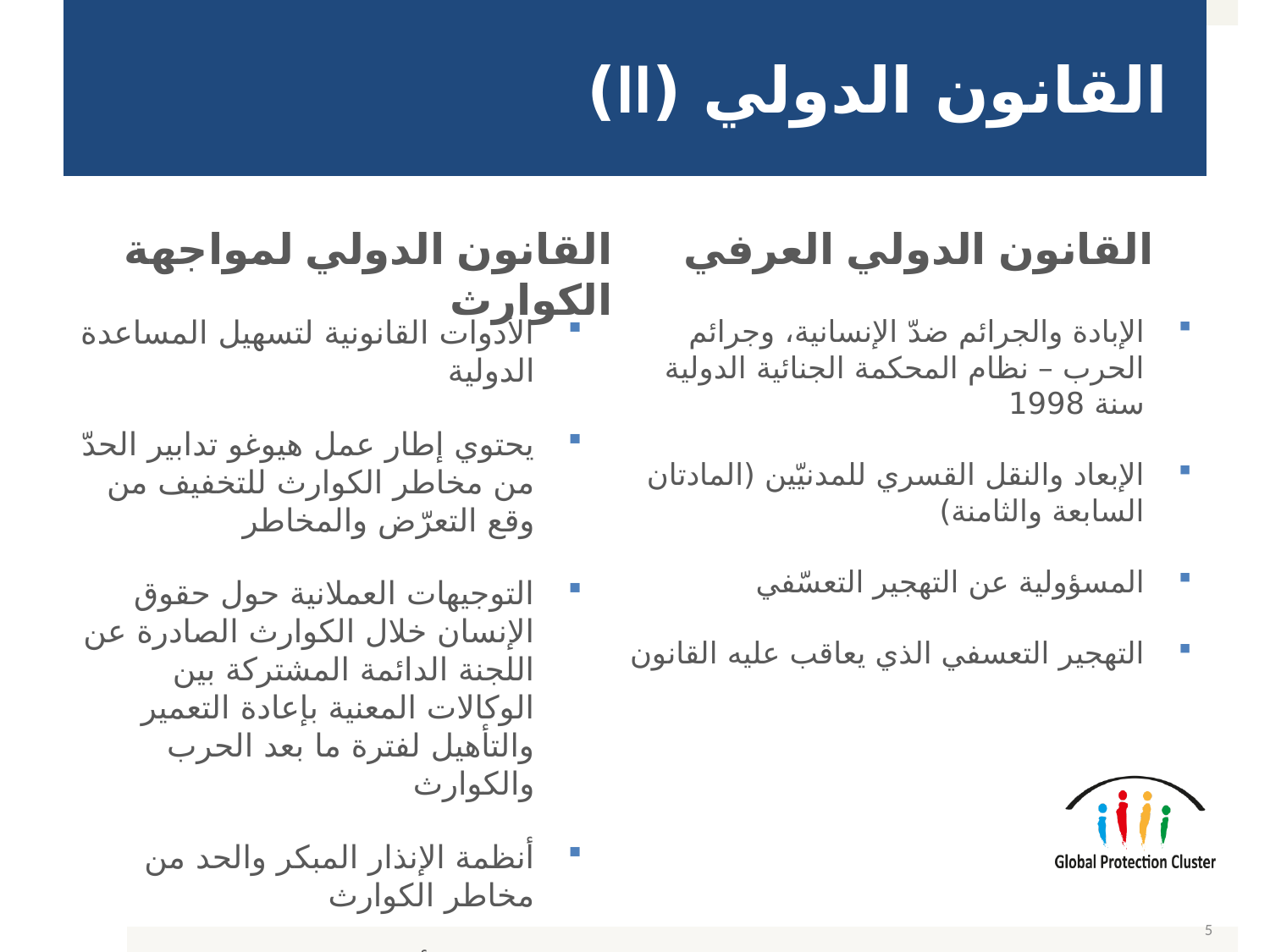

# القانون الدولي (II)
القانون الدولي لمواجهة الكوارث
القانون الدولي العرفي
الأدوات القانونية لتسهيل المساعدة الدولية
يحتوي إطار عمل هيوغو تدابير الحدّ من مخاطر الكوارث للتخفيف من وقع التعرّض والمخاطر
التوجيهات العملانية حول حقوق الإنسان خلال الكوارث الصادرة عن اللجنة الدائمة المشتركة بين الوكالات المعنية بإعادة التعمير والتأهيل لفترة ما بعد الحرب والكوارث
أنظمة الإنذار المبكر والحد من مخاطر الكوارث
إصلاح الأضرار

الإبادة والجرائم ضدّ الإنسانية، وجرائم الحرب – نظام المحكمة الجنائية الدولية سنة 1998
الإبعاد والنقل القسري للمدنيّين (المادتان السابعة والثامنة)
المسؤولية عن التهجير التعسّفي
التهجير التعسفي الذي يعاقب عليه القانون